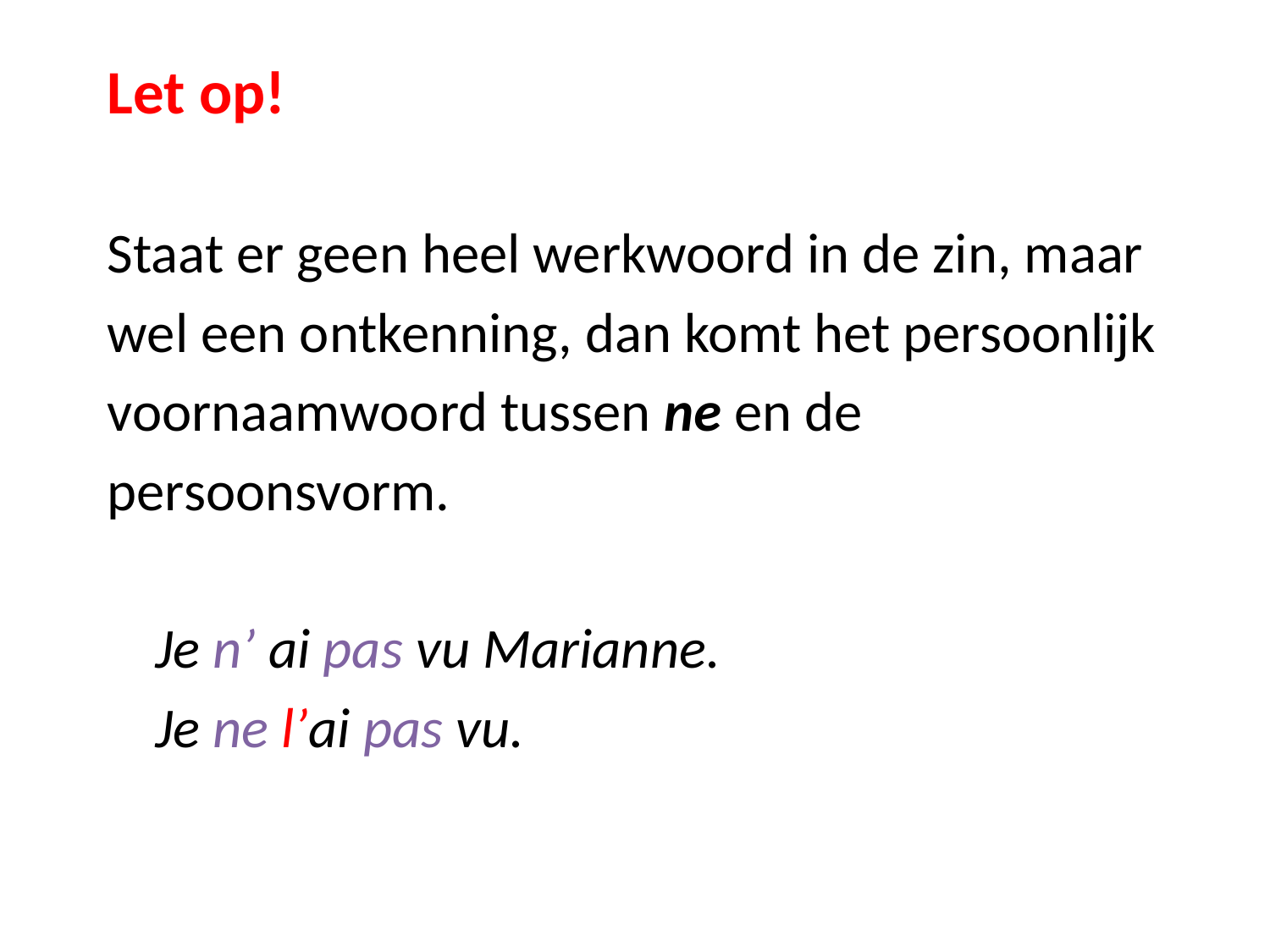

Let op!

Staat er geen heel werkwoord in de zin, maar
wel een ontkenning, dan komt het persoonlijk
voornaamwoord tussen ne en de
persoonsvorm.

	Je n’ ai pas vu Marianne.
	Je ne l’ai pas vu.